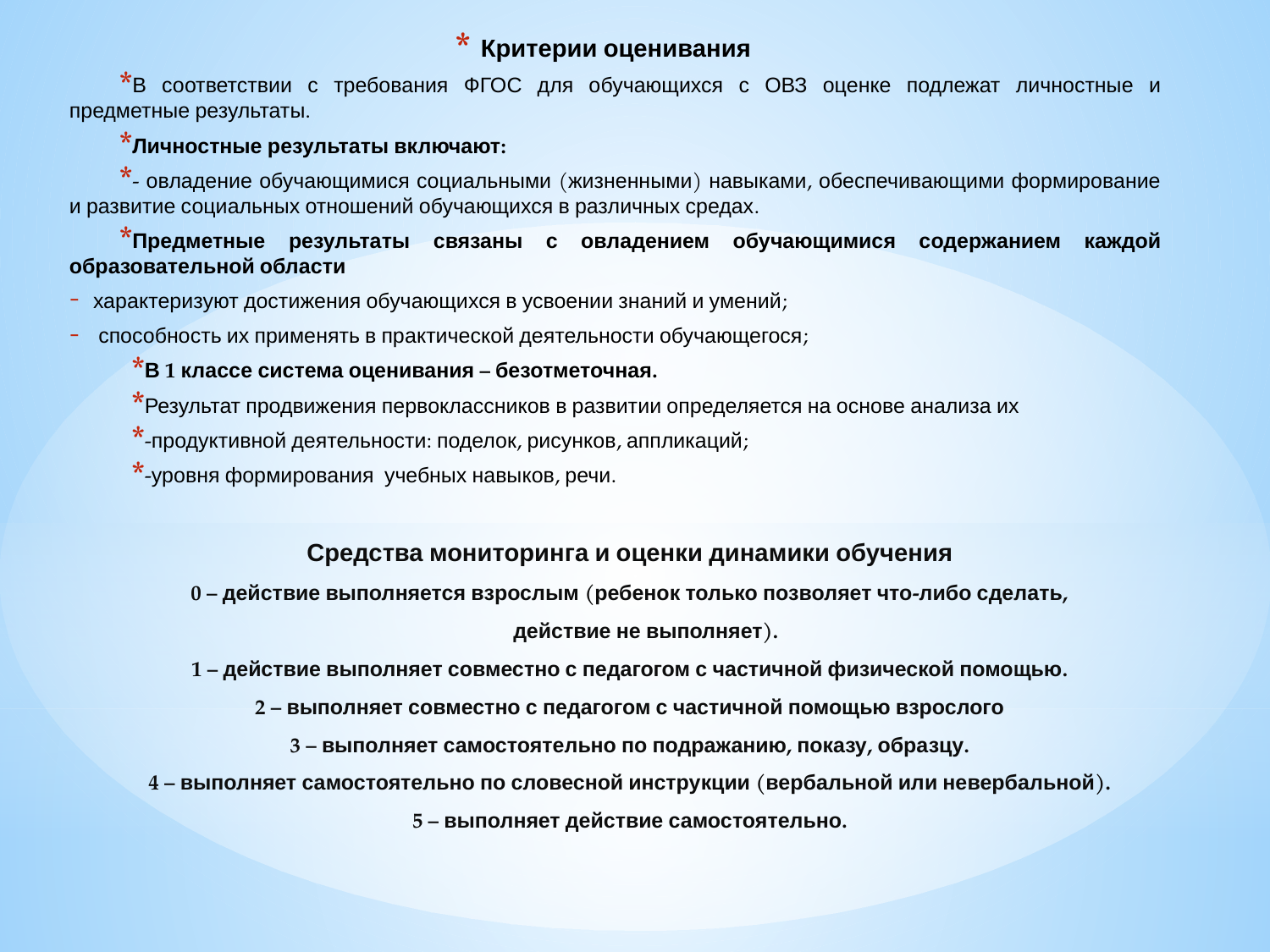

Критерии оценивания
В соответствии с требования ФГОС для обучающихся с ОВЗ оценке подлежат личностные и предметные результаты.
Личностные результаты включают:
- овладение обучающимися социальными (жизненными) навыками, обеспечивающими формирование и развитие социальных отношений обучающихся в различных средах.
Предметные результаты связаны с овладением обучающимися содержанием каждой образовательной области
характеризуют достижения обучающихся в усвоении знаний и умений;
 способность их применять в практической деятельности обучающегося;
В 1 классе система оценивания – безотметочная.
Результат продвижения первоклассников в развитии определяется на основе анализа их
-продуктивной деятельности: поделок, рисунков, аппликаций;
-уровня формирования  учебных навыков, речи.
# Средства мониторинга и оценки динамики обучения 0 – действие выполняется взрослым (ребенок только позволяет что-либо сделать, действие не выполняет). 1 – действие выполняет совместно с педагогом с частичной физической помощью. 2 – выполняет совместно с педагогом с частичной помощью взрослого 3 – выполняет самостоятельно по подражанию, показу, образцу. 4 – выполняет самостоятельно по словесной инструкции (вербальной или невербальной). 5 – выполняет действие самостоятельно.